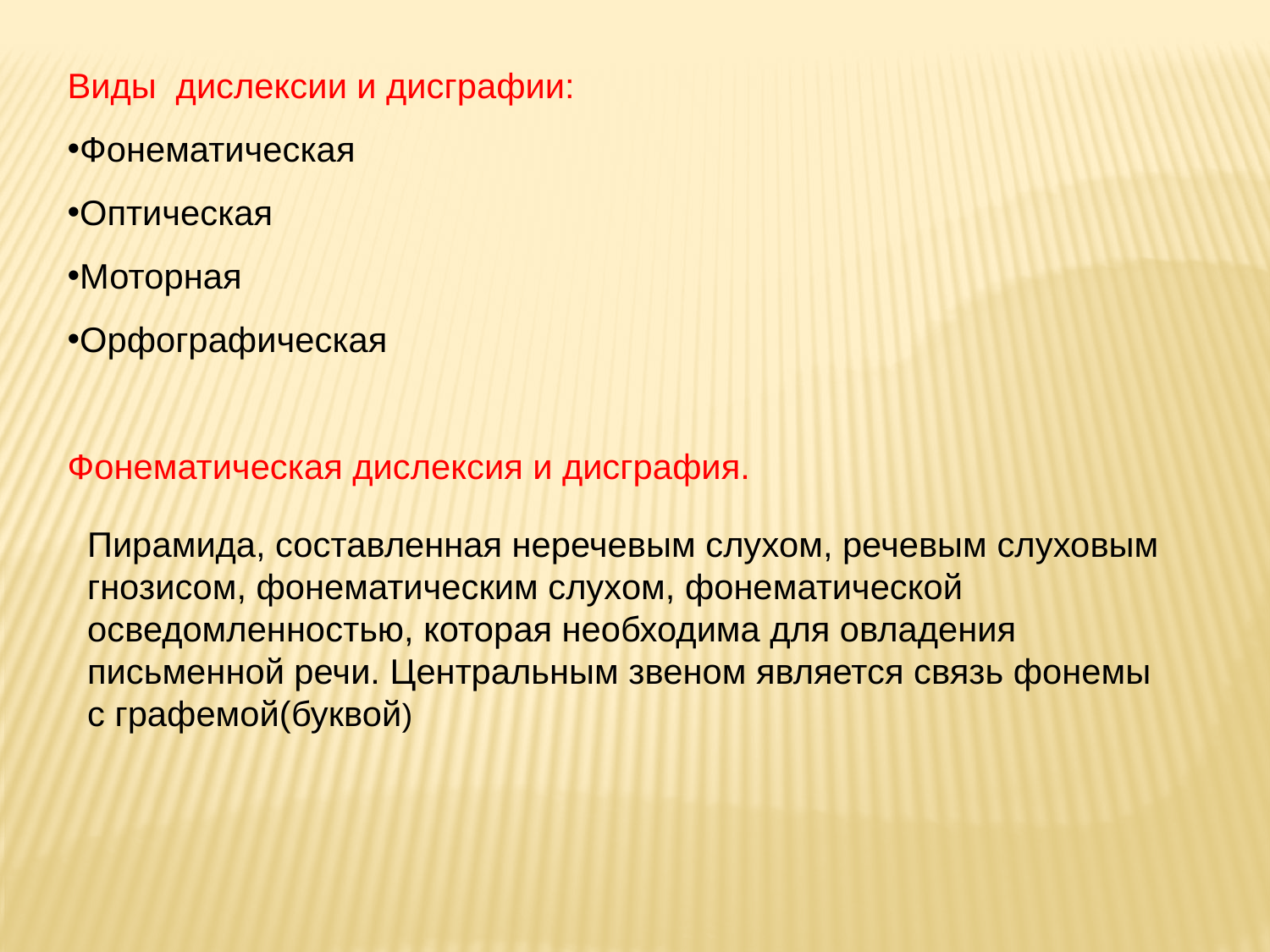

Виды  дислексии и дисграфии:
Фонематическая
Оптическая
Моторная
Орфографическая

Фонематическая дислексия и дисграфия.

Пирамида, составленная неречевым слухом, речевым слуховым гнозисом, фонематическим слухом, фонематической осведомленностью, которая необходима для овладения письменной речи. Центральным звеном является связь фонемы с графемой(буквой)